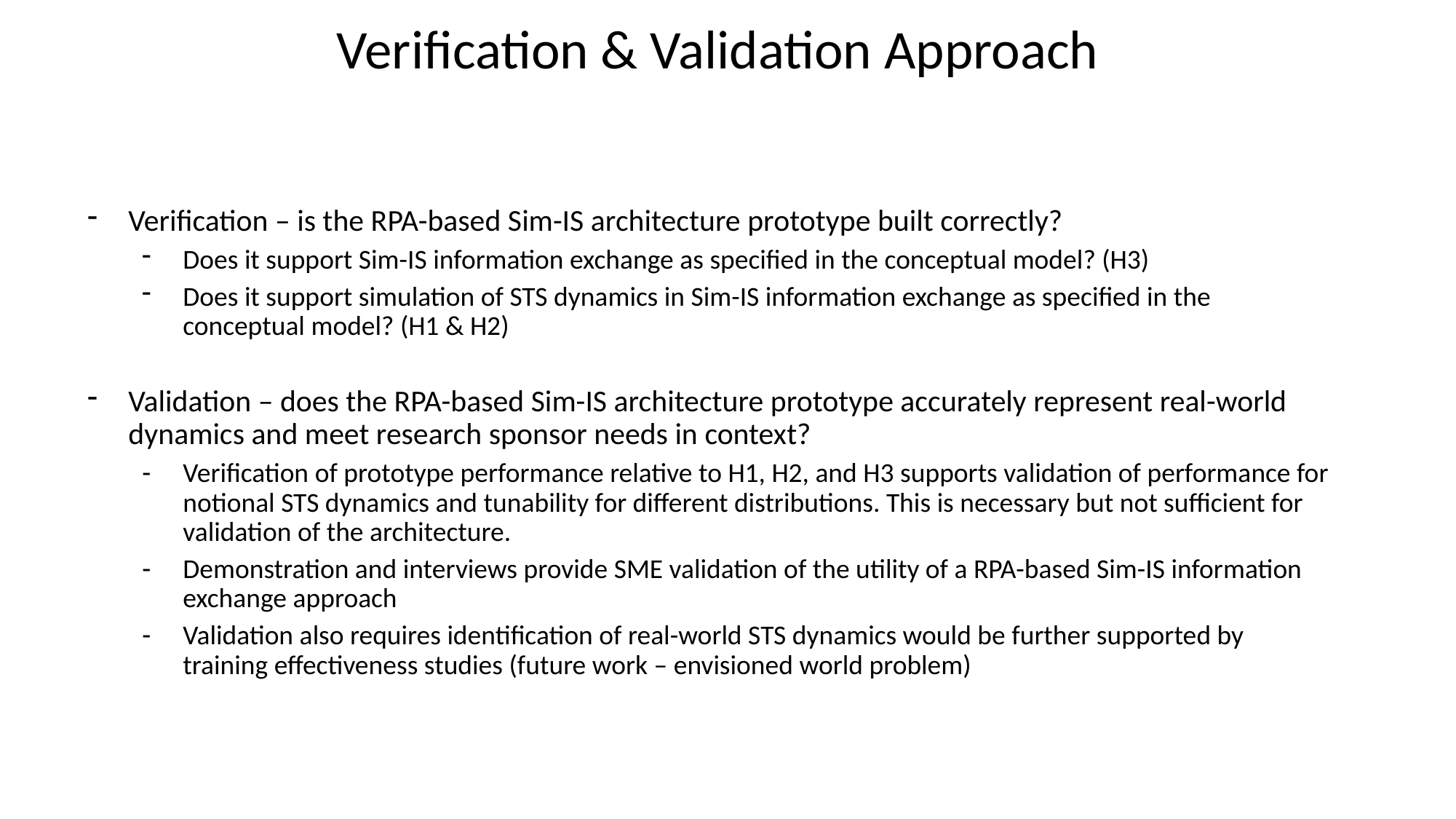

# Verification & Validation Approach
Verification – is the RPA-based Sim-IS architecture prototype built correctly?
Does it support Sim-IS information exchange as specified in the conceptual model? (H3)
Does it support simulation of STS dynamics in Sim-IS information exchange as specified in the conceptual model? (H1 & H2)

Validation – does the RPA-based Sim-IS architecture prototype accurately represent real-world dynamics and meet research sponsor needs in context?
Verification of prototype performance relative to H1, H2, and H3 supports validation of performance for notional STS dynamics and tunability for different distributions. This is necessary but not sufficient for validation of the architecture.
Demonstration and interviews provide SME validation of the utility of a RPA-based Sim-IS information exchange approach
Validation also requires identification of real-world STS dynamics would be further supported by training effectiveness studies (future work – envisioned world problem)